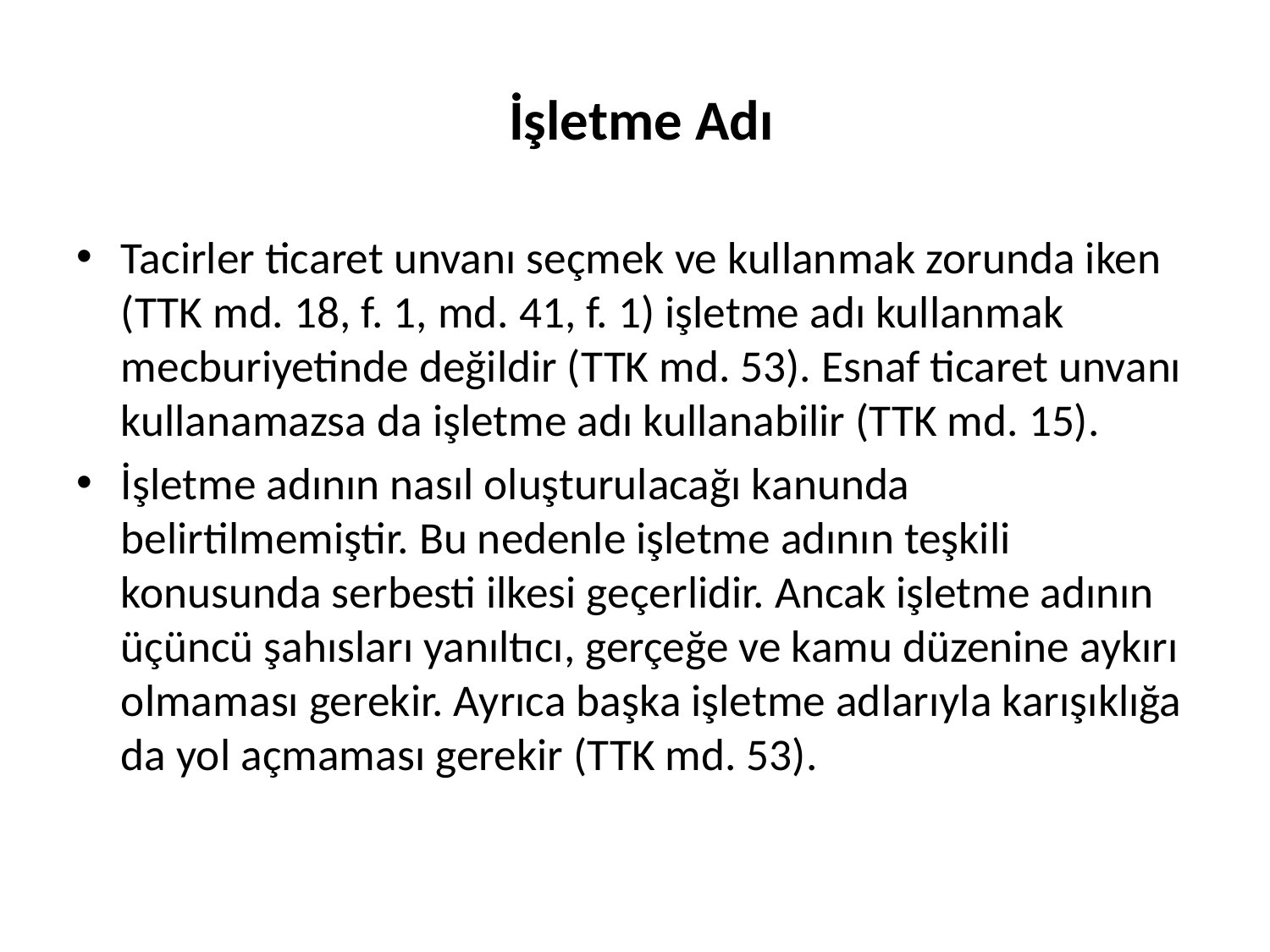

# İşletme Adı
Tacirler ticaret unvanı seçmek ve kullanmak zorunda iken (TTK md. 18, f. 1, md. 41, f. 1) işletme adı kullanmak mecburiyetinde değildir (TTK md. 53). Esnaf ticaret unvanı kullanamazsa da işletme adı kullanabilir (TTK md. 15).
İşletme adının nasıl oluşturulacağı kanunda belirtilmemiştir. Bu nedenle işletme adının teşkili konusunda serbesti ilkesi geçerlidir. Ancak işletme adının üçüncü şahısları yanıltıcı, gerçeğe ve kamu düzenine aykırı olmaması gerekir. Ayrıca başka işletme adlarıyla karışıklığa da yol açmaması gerekir (TTK md. 53).